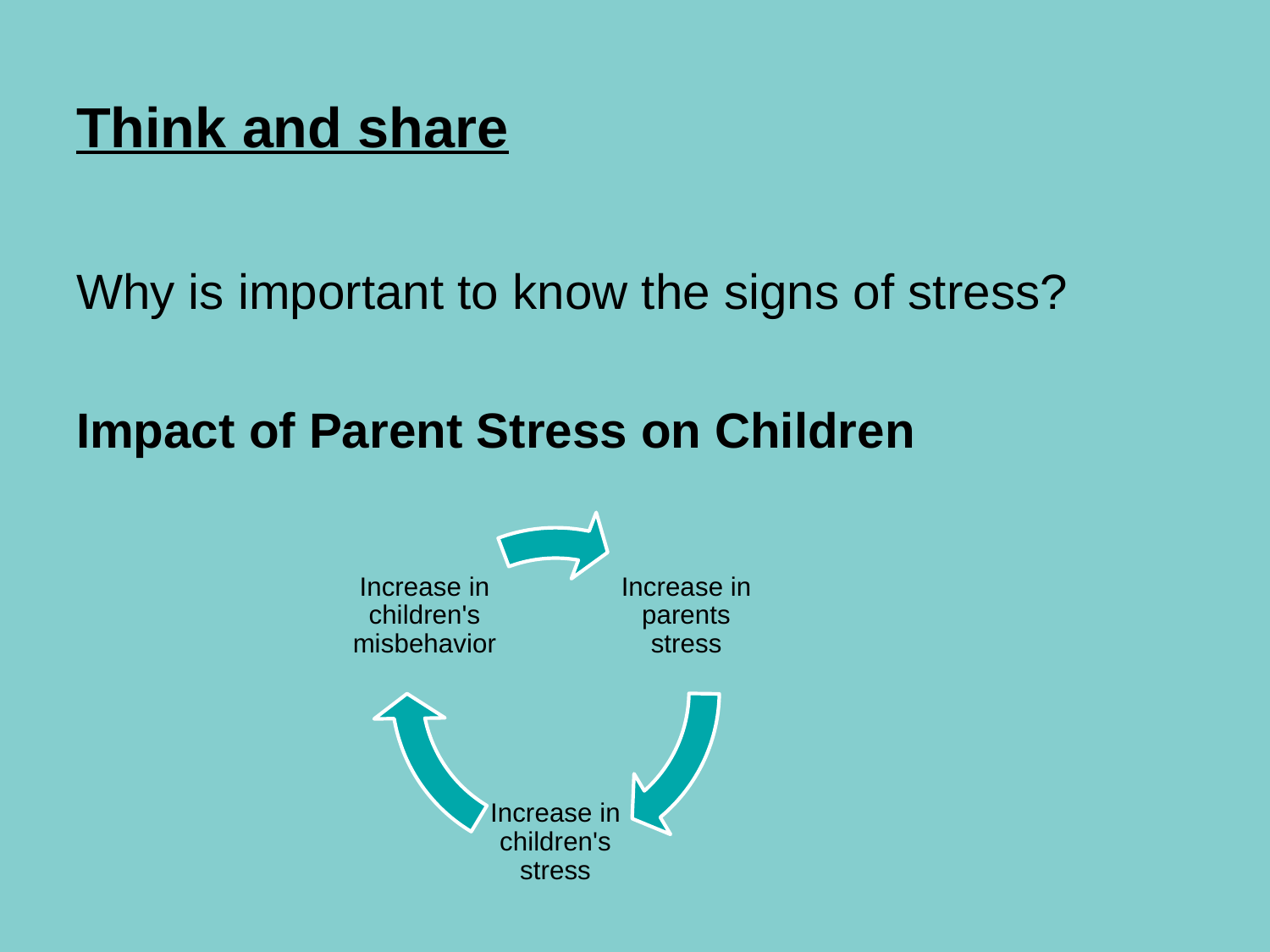

# Think and share
Why is important to know the signs of stress?

Impact of Parent Stress on Children
Increase in parents stress
Increase in children's stress
Increase in children's misbehavior